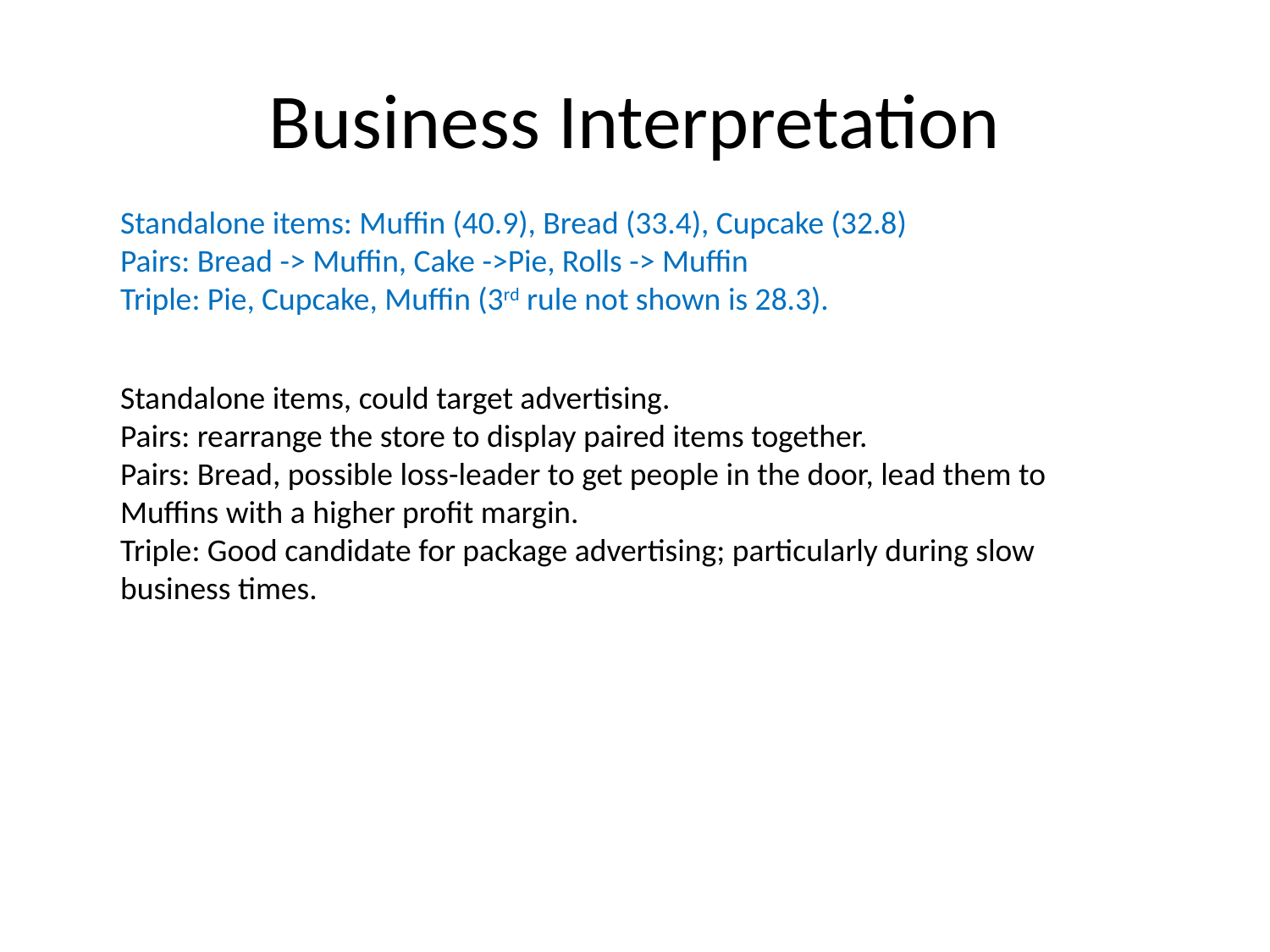

# Business Interpretation
Standalone items: Muffin (40.9), Bread (33.4), Cupcake (32.8)
Pairs: Bread -> Muffin, Cake ->Pie, Rolls -> Muffin
Triple: Pie, Cupcake, Muffin (3rd rule not shown is 28.3).
Standalone items, could target advertising.
Pairs: rearrange the store to display paired items together.
Pairs: Bread, possible loss-leader to get people in the door, lead them to Muffins with a higher profit margin.
Triple: Good candidate for package advertising; particularly during slow business times.